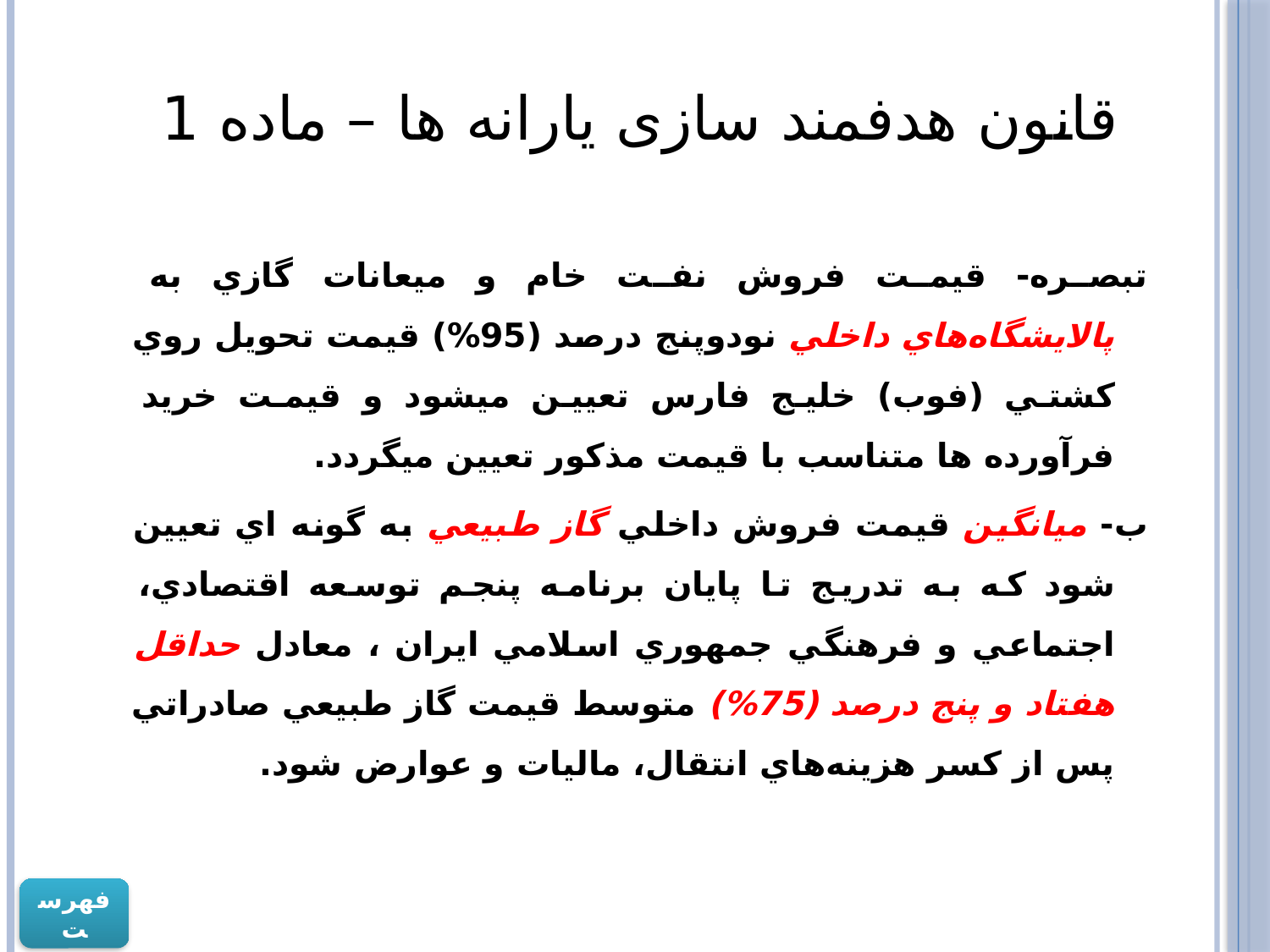

# قانون هدفمند سازی یارانه ها – ماده 1
تبصره- قيمت فروش نفت خام و ميعانات گازي به پالايشگاه‌هاي داخلي نودوپنج درصد (95%) قيمت تحويل روي كشتي (فوب) خليج فارس تعيين ميشود و قيمت خريد فرآورده ها متناسب با قيمت مذكور تعيين ميگردد.
ب- ميانگين قيمت فروش داخلي گاز طبيعي به گونه اي تعيين شود كه به تدريج ‌تا پايان برنامه پنجم توسعه اقتصادي، اجتماعي و فرهنگي جمهوري اسلامي ايران ، معادل حداقل هفتاد و پنج درصد (75%) متوسط قيمت گاز طبيعي صادراتي پس از كسر هزينه‌هاي انتقال، ماليات و عوارض شود.
فهرست